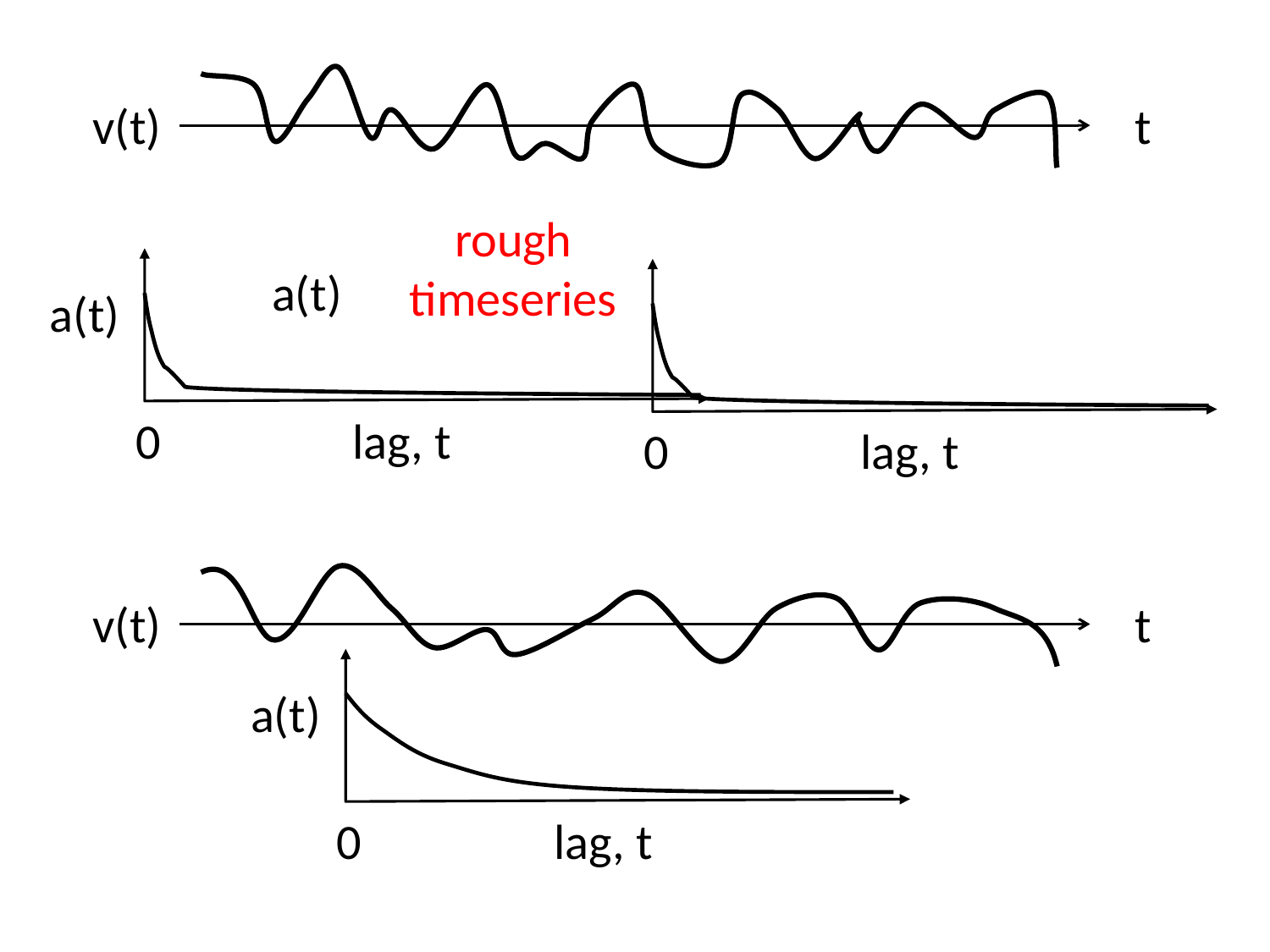

v(t)
t
rough timeseries

a(t)

a(t)

0
lag, t
0
lag, t

v(t)
t

a(t)

0
lag, t